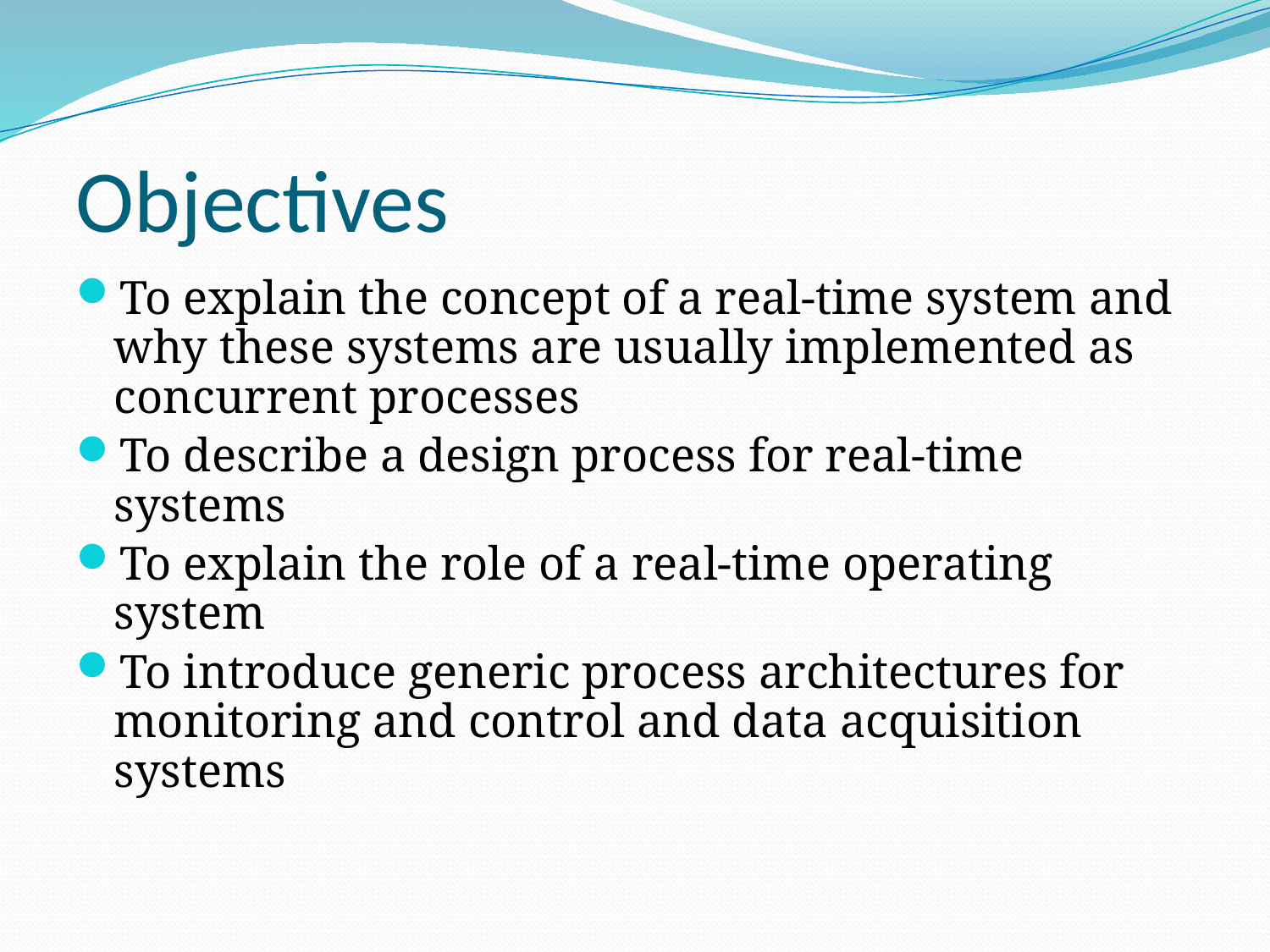

# Objectives
To explain the concept of a real-time system and why these systems are usually implemented as concurrent processes
To describe a design process for real-time systems
To explain the role of a real-time operating system
To introduce generic process architectures for monitoring and control and data acquisition systems